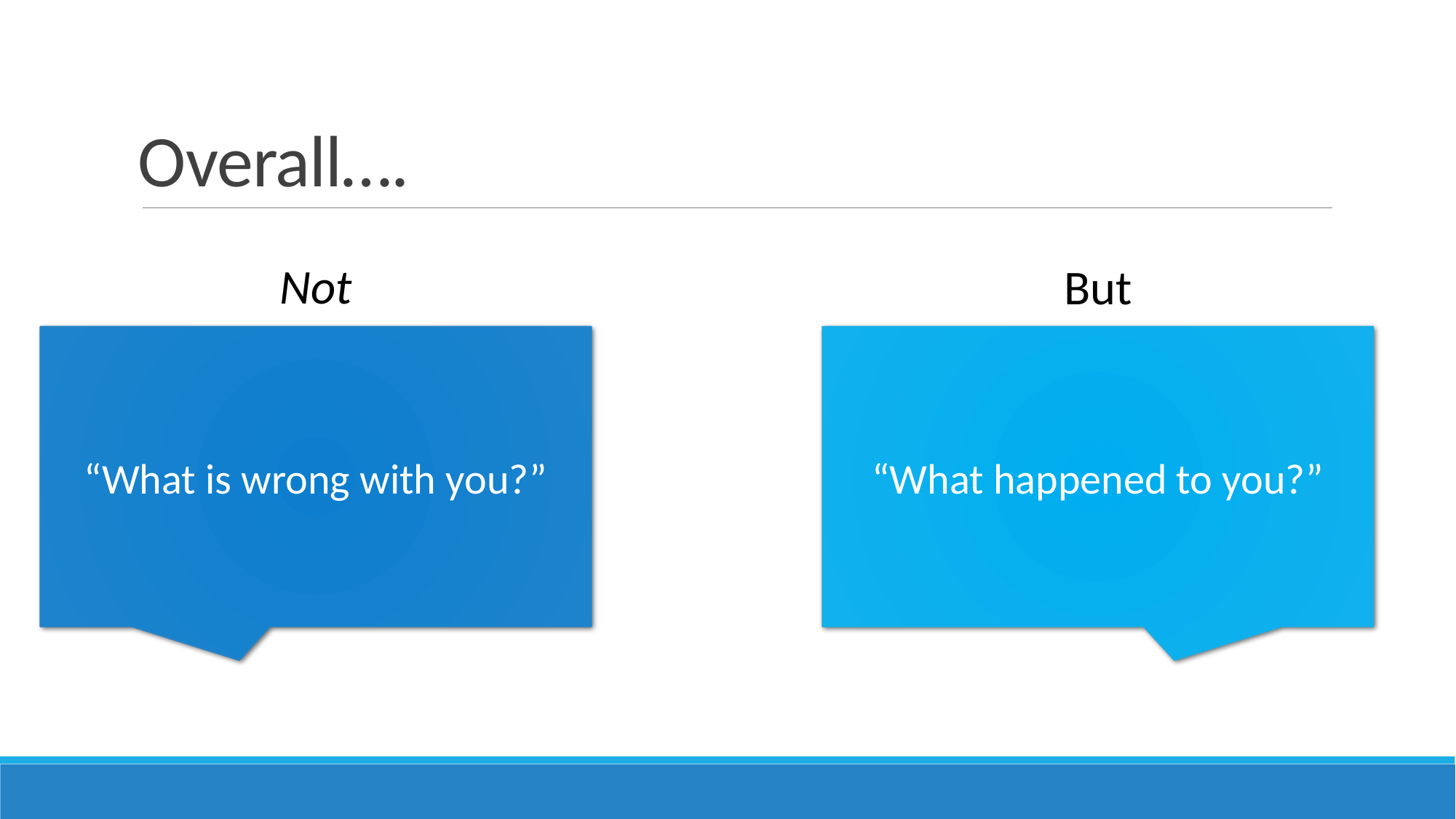

# Overall….
Not
But
“What is wrong with you?”
“What happened to you?”